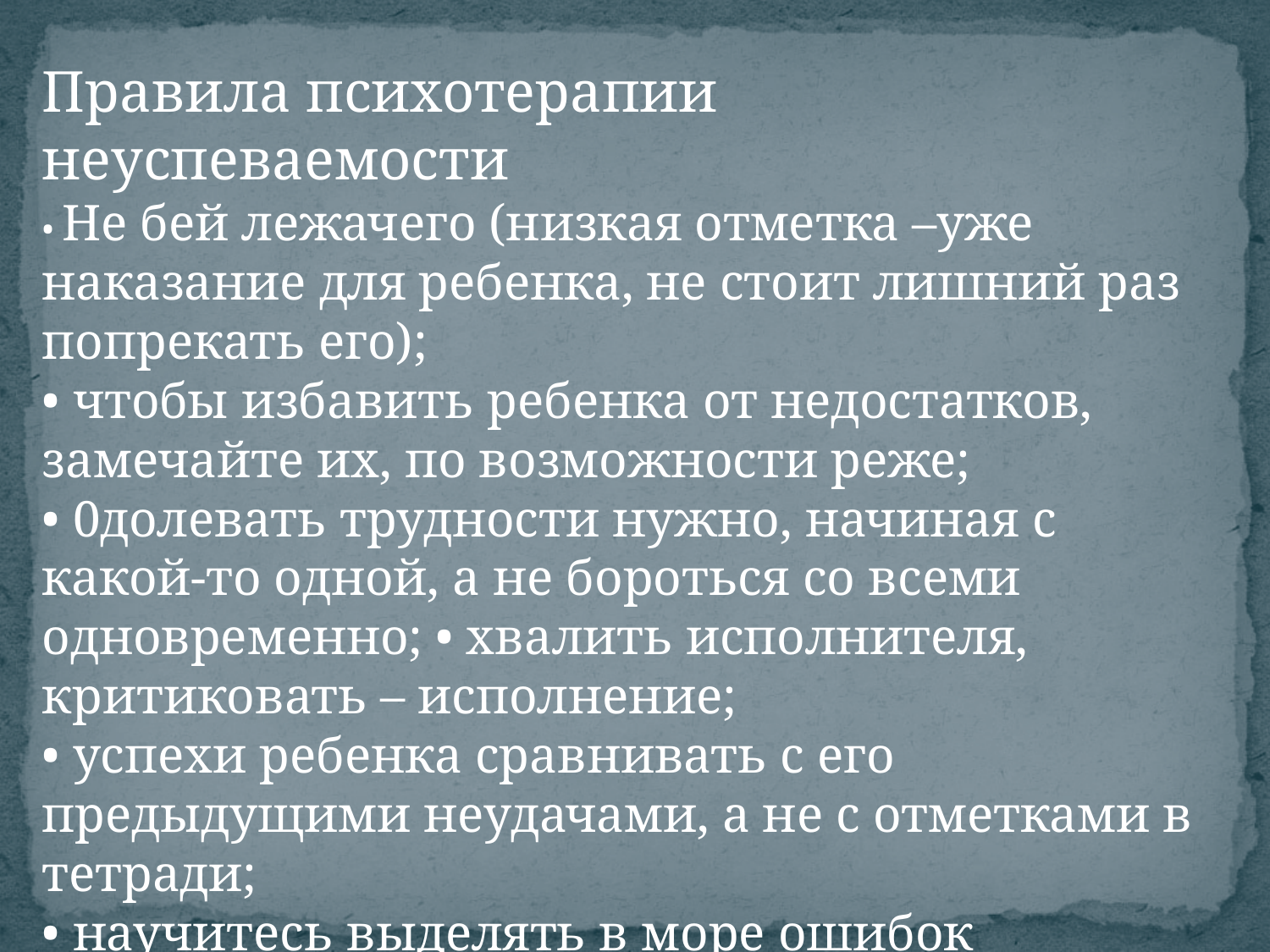

Правила психотерапии неуспеваемости
• Не бей лежачего (низкая отметка –уже наказание для ребенка, не стоит лишний раз попрекать его);
• чтобы избавить ребенка от недостатков, замечайте их, по возможности реже;
• 0долевать трудности нужно, начиная с какой-то одной, а не бороться со всеми одновременно; • хвалить исполнителя, критиковать – исполнение;
• успехи ребенка сравнивать с его предыдущими неудачами, а не с отметками в тетради;
• научитесь выделять в море ошибок островок успеха;
• важно научить школьника самостоятельно оценивать свои достижения